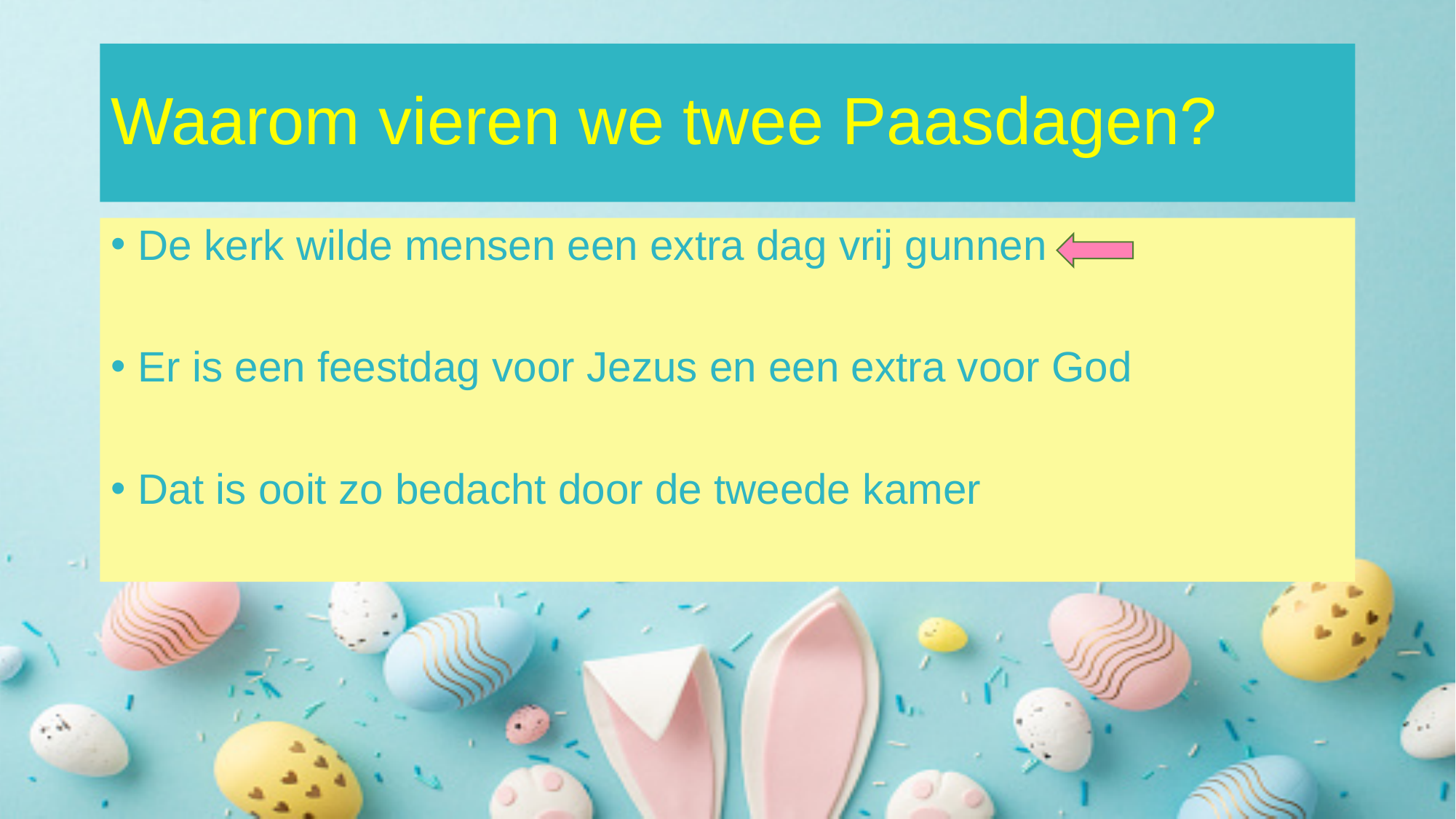

# Waarom vieren we twee Paasdagen?

De kerk wilde mensen een extra dag vrij gunnen

Er is een feestdag voor Jezus en een extra voor God

Dat is ooit zo bedacht door de tweede kamer